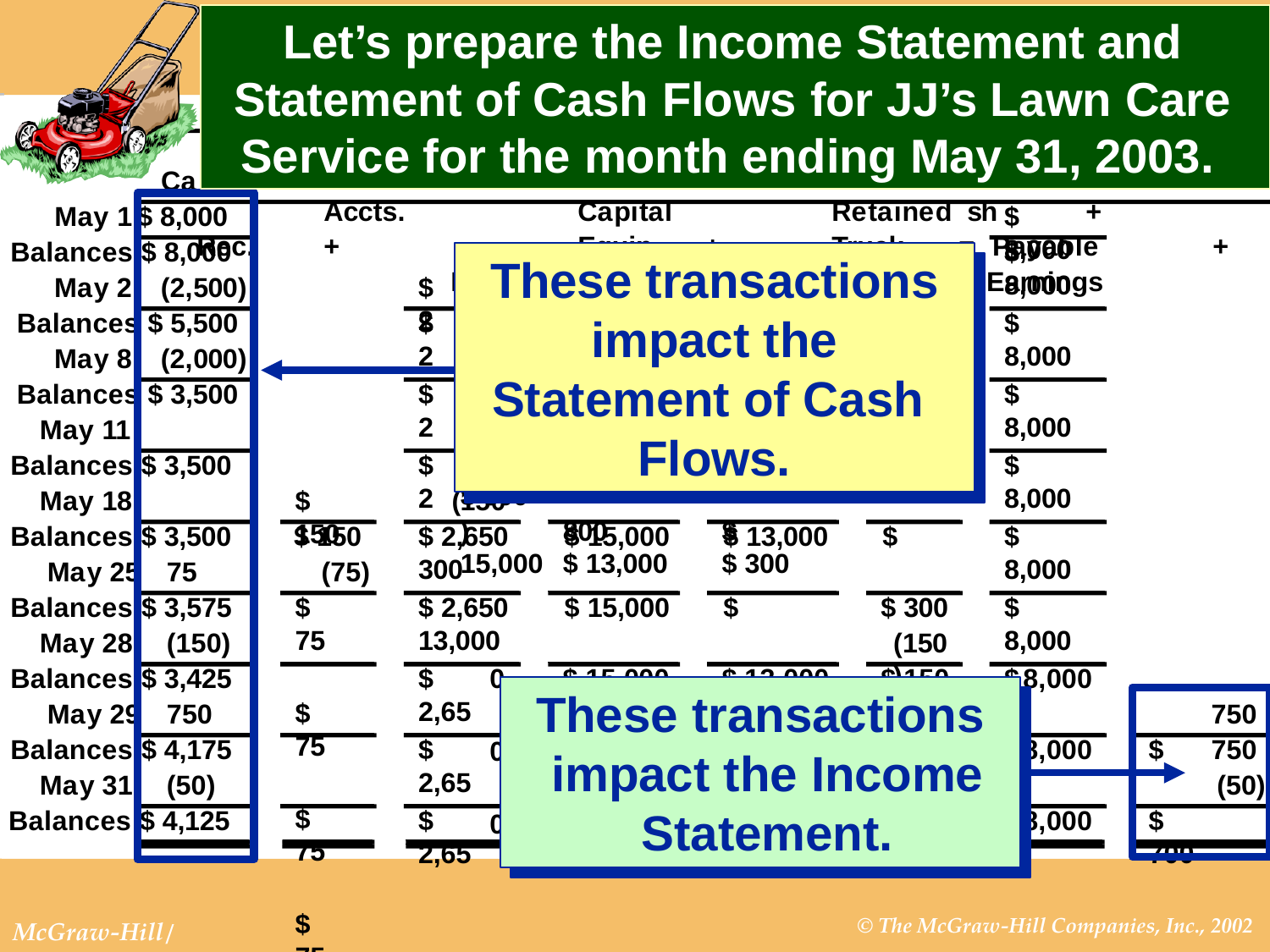

# Let’s prepare the Income Statement and  Statement of Cash Flows for JJ’s Lawn Care

Assets	=	Liabilities	+	Owners' Equity
Accts.		Tools &				Notes		Accts.		Capital		Retained  sh	+	Rec.	+		Equip.	+	Truck	=  Payable	+		Pay.	+		Stock	+ Earnings
Service for the month ending May 31, 2003.
Ca
May 1	$ 8,000  Balances $ 8,000
$ 8,000
$ 8,000
These transactions  impact the  Statement of Cash  Flows.
May 2	(2,500)
Balances $ 5,500
$ 2
,
,

,

,
500
500
$ 15,000	$ 13,000  500	$ 15,000	$ 13,000
300	$ 300
800	$ 15,000	$ 13,000	$ 300
$ 2
$ 8,000
May 8	(2,000)
Balances $ 3,500
$ 2
$ 8,000
May 11
Balances $ 3,500
$ 2
$ 8,000
May 18
$ 150
(
150)
Balances $ 3,500  May 25	75
$ 150
(75)
$ 2,650	$ 15,000	$ 13,000	$ 300
$ 8,000
Balances $ 3,575  May 28	(150)
$ 300
(150)
$	75

$	75

$	75

$	75
$ 2,650	$ 15,000	$ 13,000
$ 8,000
Balances $ 3,425  May 29	750
Balances $ 4,175  May 31	(50)
Balances $ 4,125
$ 2,65
8,000
0	$ 15,000	$ 13,000	$ 150	$

0

0

These transactions  impact the Income  Statement.
750
$	750
(50)
$ 2,65
8,000
$ 15,000	$ 13,000	$ 150	$

$ 15,000	$ 13,000	$ 150	$
$ 2,65
8,000
$	700

© The McGraw-Hill Companies, Inc., 2002
McGraw-Hill/Irwin